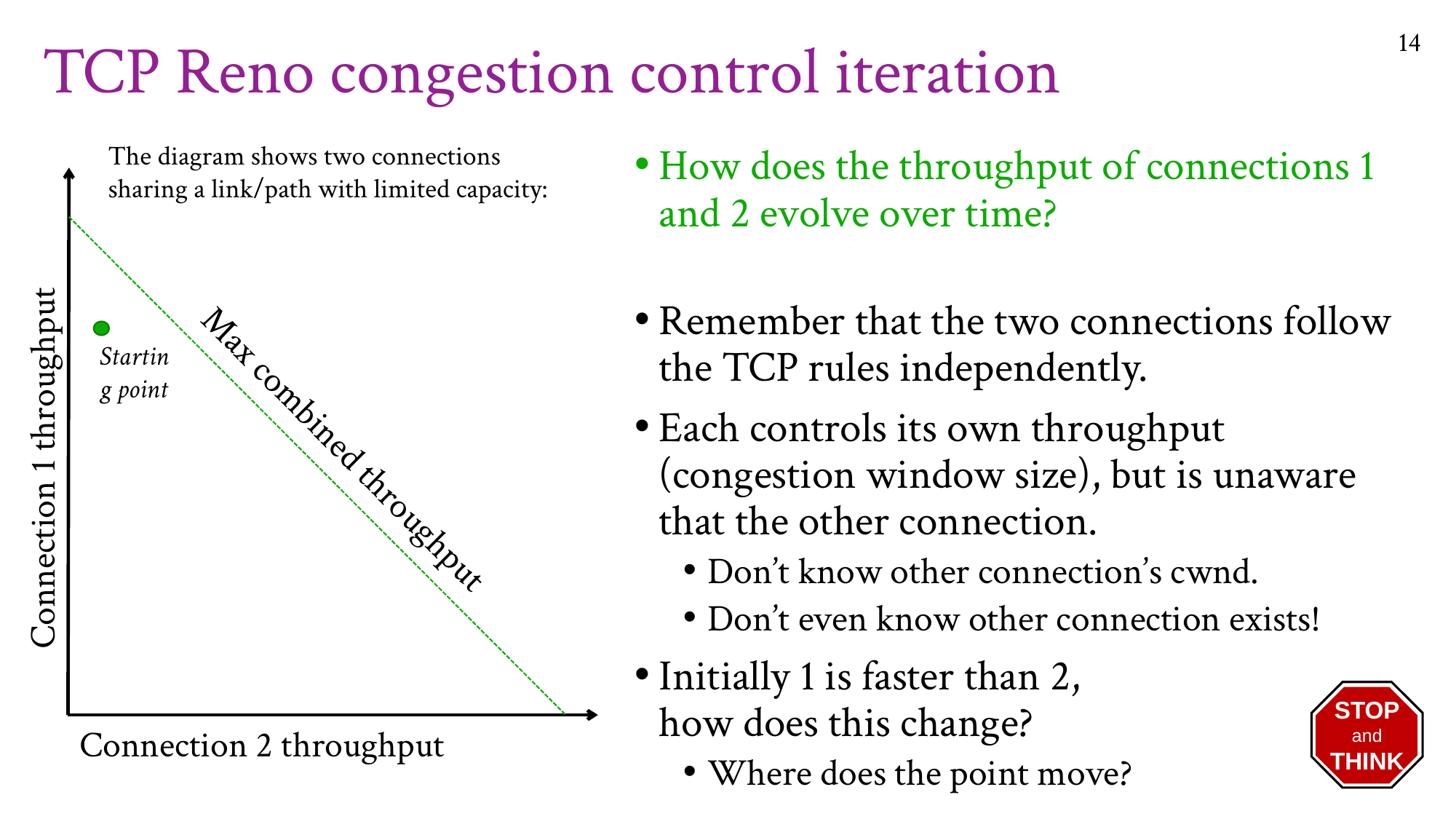

# TCP Reno congestion control iteration
The diagram shows two connections sharing a link/path with limited capacity:
How does the throughput of connections 1 and 2 evolve over time?

Remember that the two connections follow the TCP rules independently.
Each controls its own throughput (congestion window size), but is unaware that the other connection.
Don’t know other connection’s cwnd.
Don’t even know other connection exists!
Initially 1 is faster than 2,
how does this change?
Where does the point move?

Starting point
Max combined throughput
Connection 1 throughput

STOP
and
THINK

Connection 2 throughput